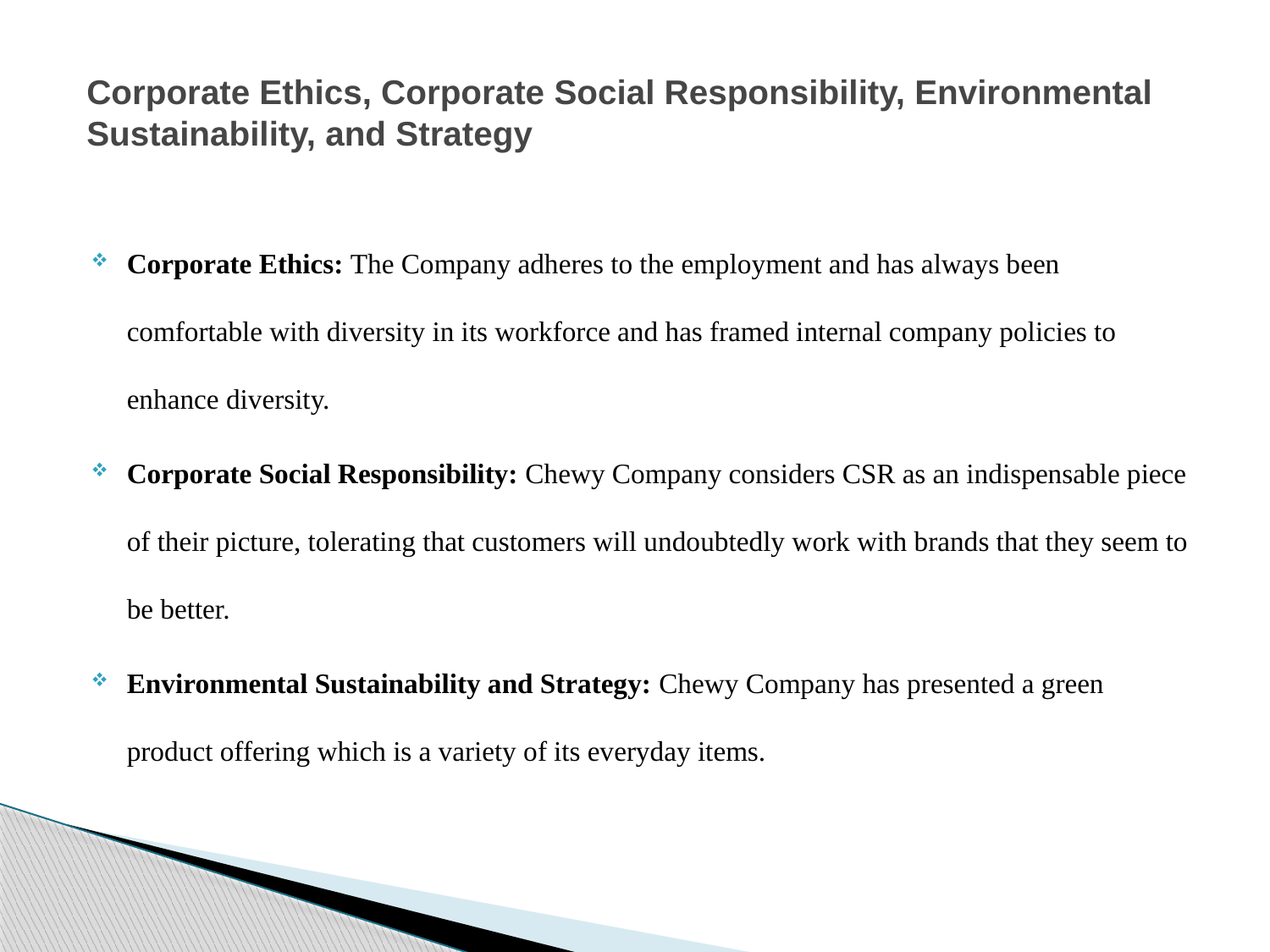

# Corporate Ethics, Corporate Social Responsibility, Environmental Sustainability, and Strategy
Corporate Ethics: The Company adheres to the employment and has always been comfortable with diversity in its workforce and has framed internal company policies to enhance diversity.
Corporate Social Responsibility: Chewy Company considers CSR as an indispensable piece of their picture, tolerating that customers will undoubtedly work with brands that they seem to be better.
Environmental Sustainability and Strategy: Chewy Company has presented a green product offering which is a variety of its everyday items.